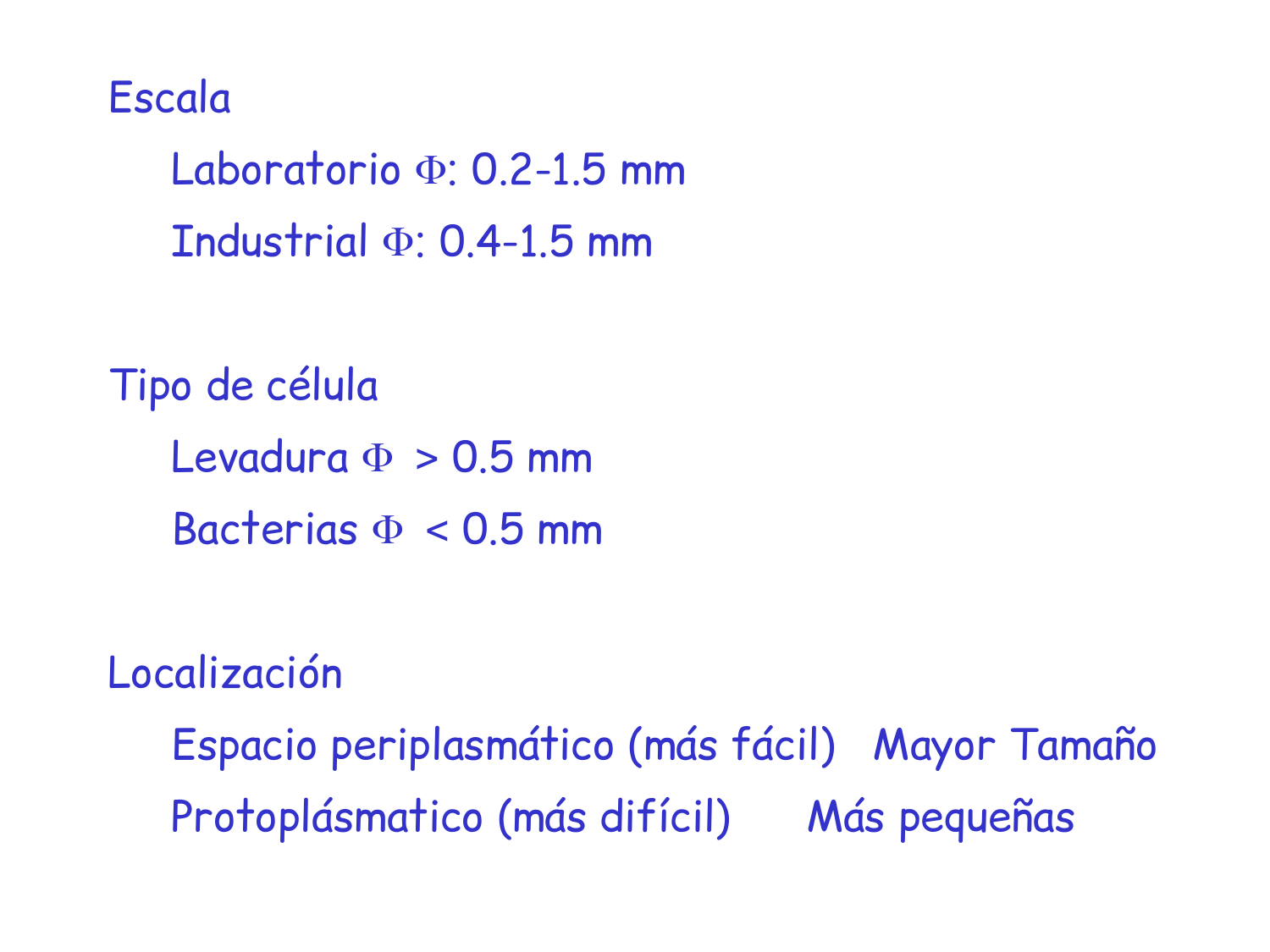

Escala
	Laboratorio Φ: 0.2-1.5 mm
	Industrial Φ: 0.4-1.5 mm

Tipo de célula
	Levadura Φ > 0.5 mm
	Bacterias Φ < 0.5 mm

Localización
	Espacio periplasmático (más fácil)   Mayor Tamaño
	Protoplásmatico (más difícil)	Más pequeñas